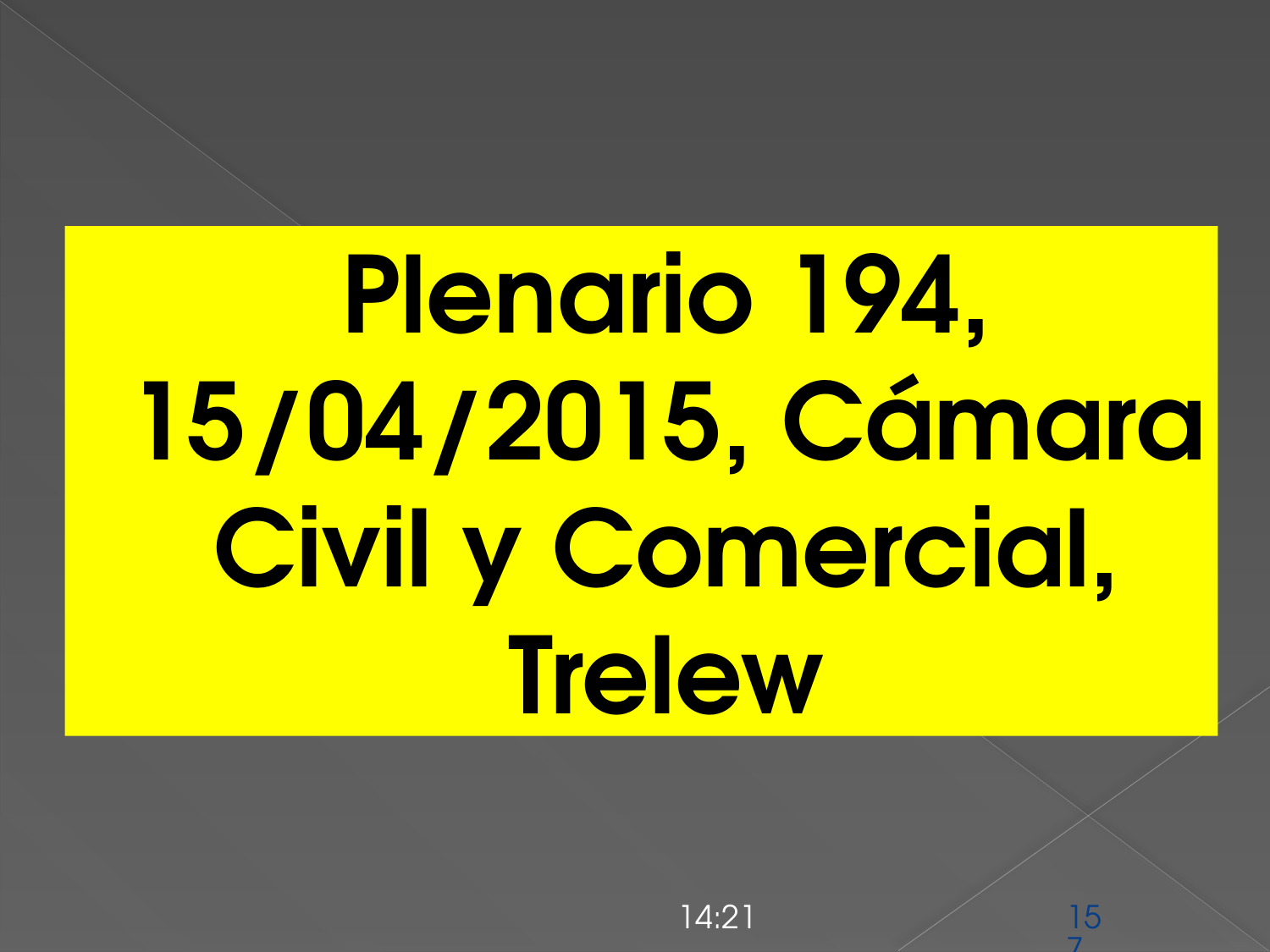

# Plenario 194, 15/04/2015, Cámara Civil y Comercial, Trelew
14:21
157